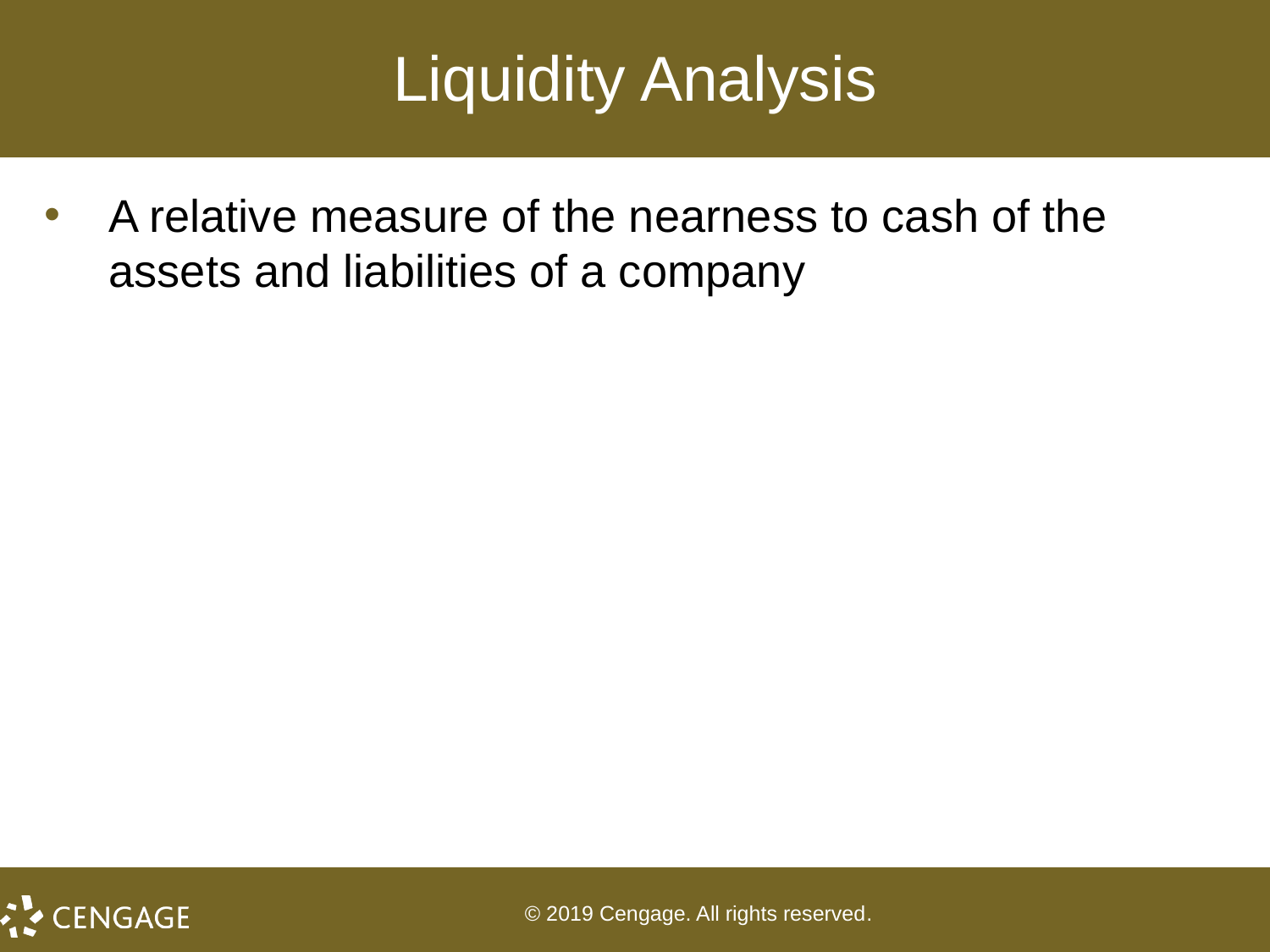

# Liquidity Analysis
A relative measure of the nearness to cash of the assets and liabilities of a company